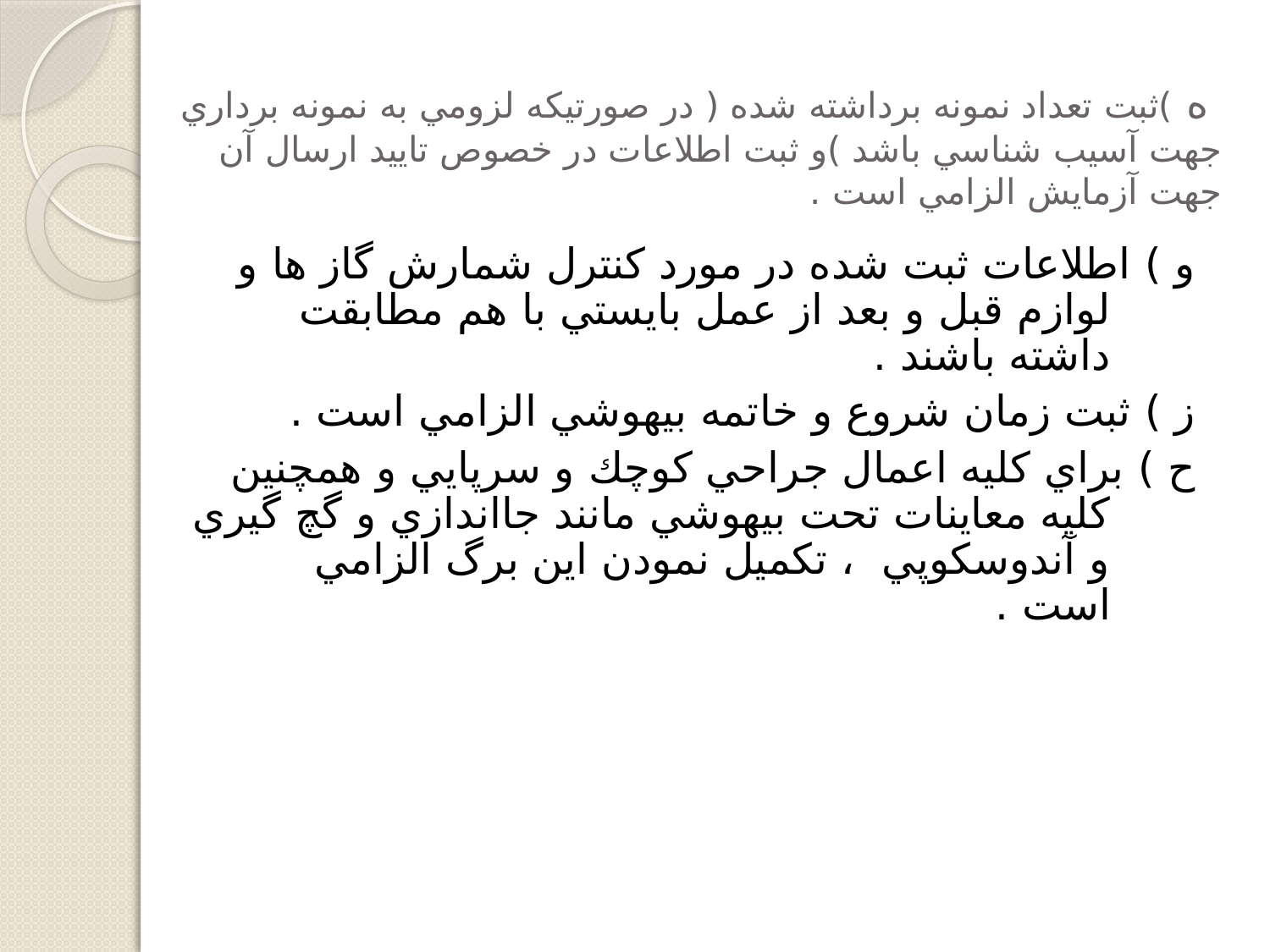

# ه )ثبت تعداد نمونه برداشته شده ( در صورتيكه لزومي به نمونه برداري جهت آسيب شناسي باشد )و ثبت اطلاعات در خصوص تاييد ارسال آن جهت آزمايش الزامي است .
و )‌ اطلاعات ثبت شده در مورد كنترل شمارش گاز ها و لوازم قبل و بعد از عمل بايستي با هم مطابقت داشته باشند .
ز ) ‌ثبت زمان شروع و خاتمه بيهوشي الزامي است .
ح ) ‌براي كليه اعمال جراحي كوچك و سرپايي و همچنين كليه معاينات تحت بيهوشي مانند جااندازي و گچ گيري و آندوسكوپي  ، تكميل نمودن اين برگ الزامي است .